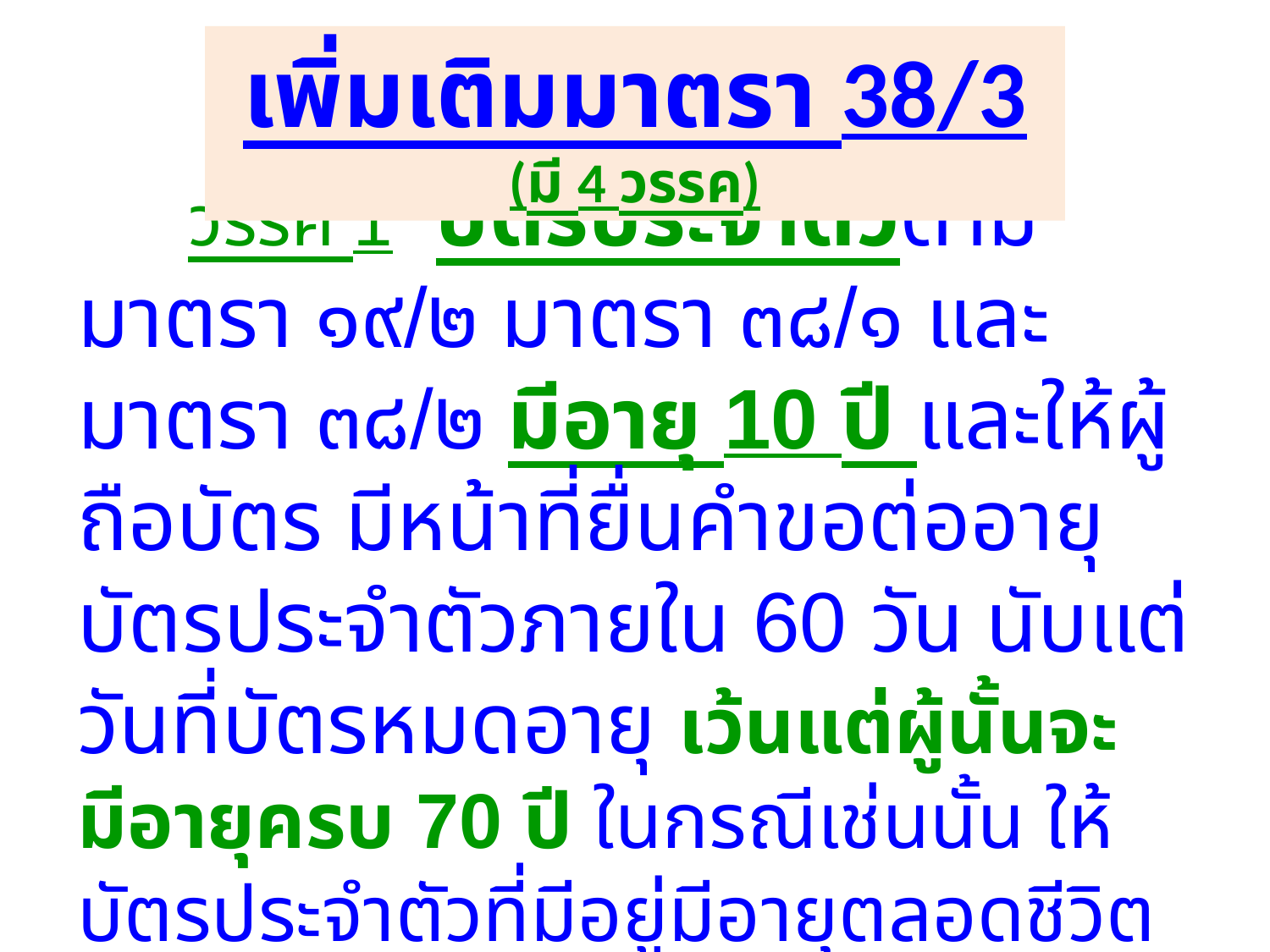

เพิ่มเติมมาตรา 38/3 (มี 4 วรรค)
      วรรค 1 “บัตรประจำตัวตามมาตรา ๑๙/๒ มาตรา ๓๘/๑ และมาตรา ๓๘/๒ มีอายุ 10 ปี และให้ผู้ถือบัตร มีหน้าที่ยื่นคำขอต่ออายุบัตรประจำตัวภายใน 60 วัน นับแต่วันที่บัตรหมดอายุ เว้นแต่ผู้นั้นจะมีอายุครบ 70 ปี ในกรณีเช่นนั้น ให้บัตรประจำตัวที่มีอยู่มีอายุตลอดชีวิต แต่ไม่เป็นการห้าม      ที่บุคคลนั้นจะขอมีบัตรใหม่ตามวรรค 2